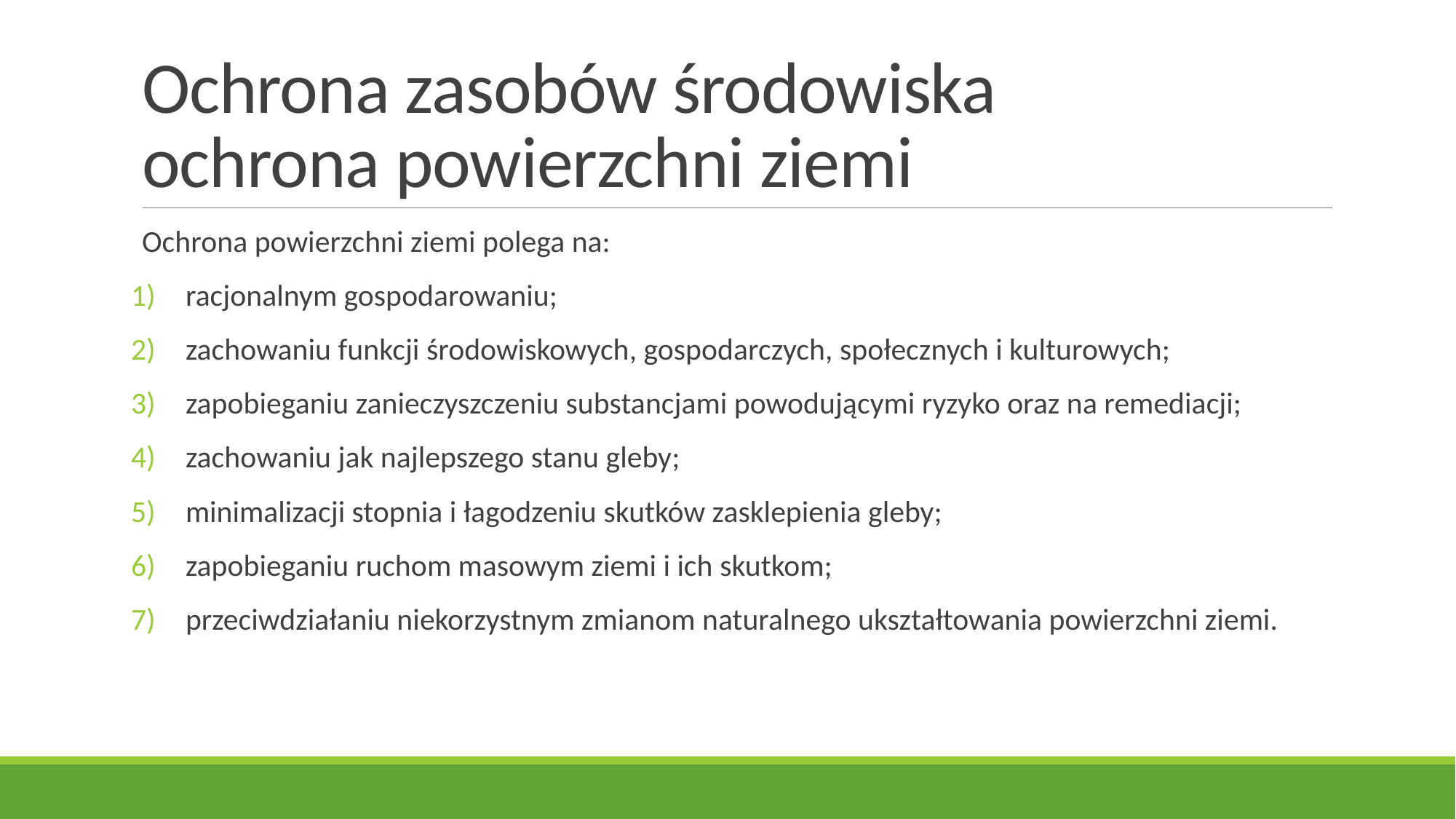

# Ochrona zasobów środowiska ochrona powierzchni ziemi
Ochrona powierzchni ziemi polega na:
racjonalnym gospodarowaniu;
zachowaniu funkcji środowiskowych, gospodarczych, społecznych i kulturowych;
zapobieganiu zanieczyszczeniu substancjami powodującymi ryzyko oraz na remediacji;
zachowaniu jak najlepszego stanu gleby;
minimalizacji stopnia i łagodzeniu skutków zasklepienia gleby;
zapobieganiu ruchom masowym ziemi i ich skutkom;
przeciwdziałaniu niekorzystnym zmianom naturalnego ukształtowania powierzchni ziemi.